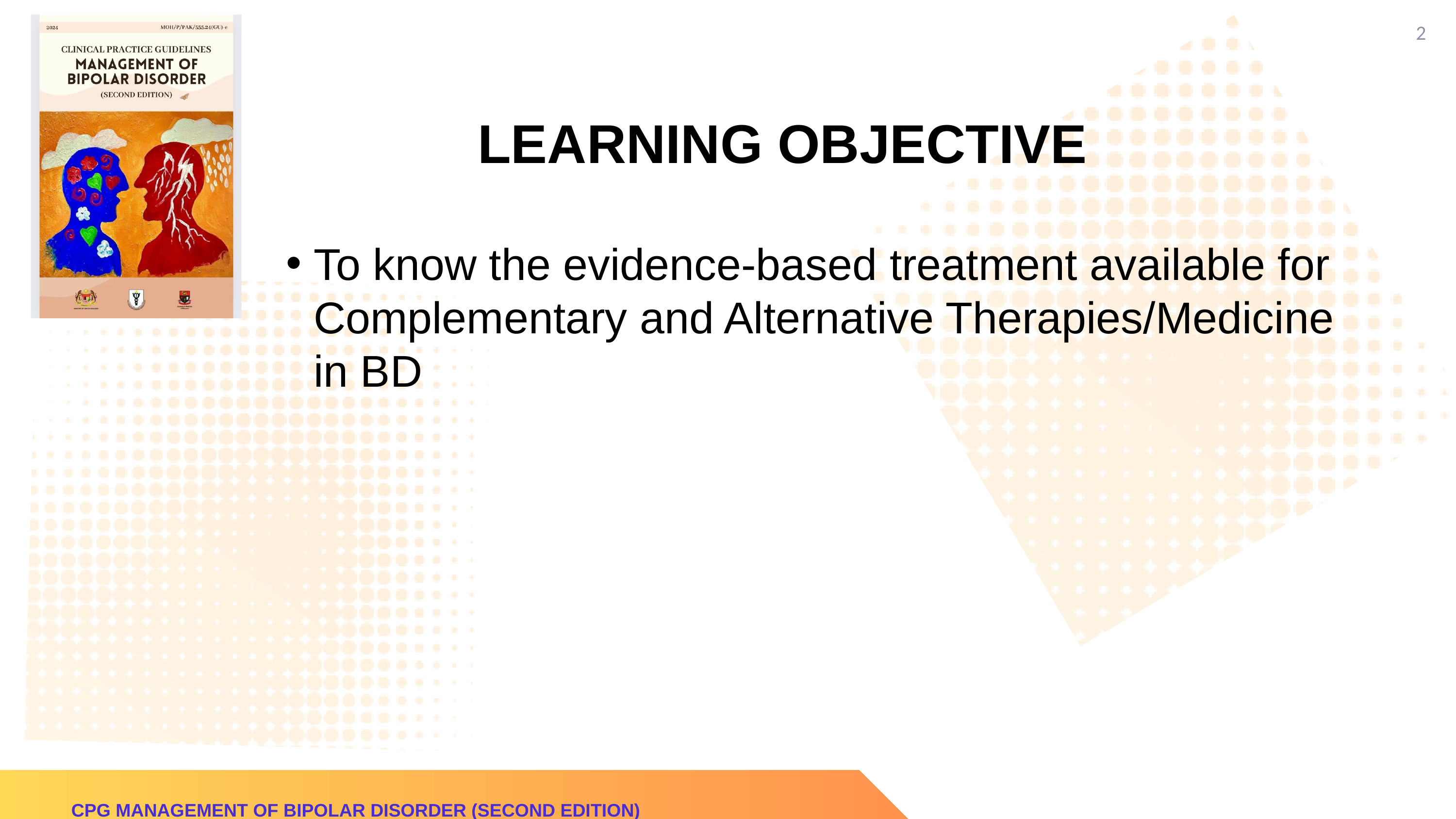

2

LEARNING OBJECTIVE
To know the evidence-based treatment available for Complementary and Alternative Therapies/Medicine in BD

CPG MANAGEMENT OF BIPOLAR DISORDER (SECOND EDITION)